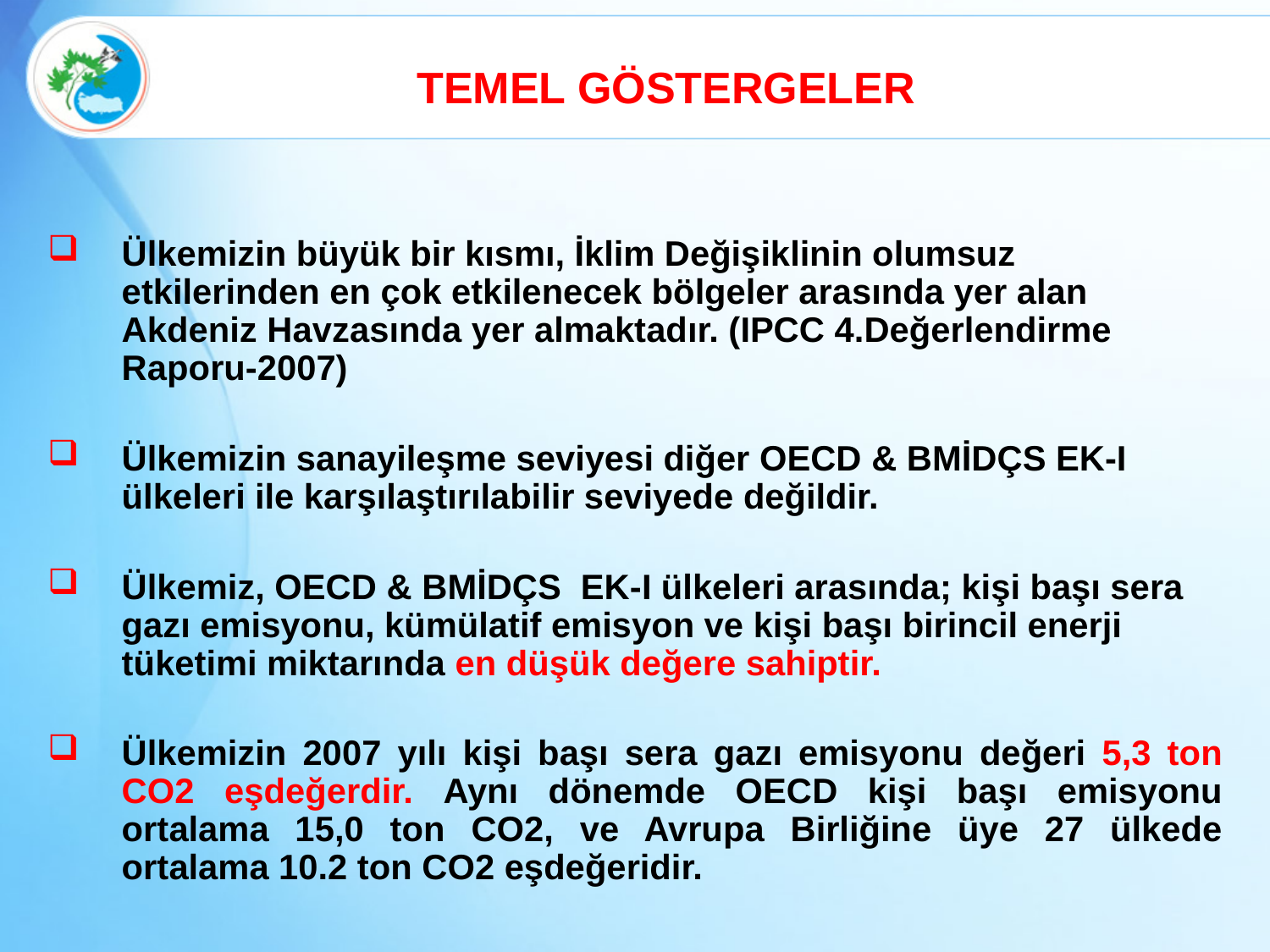

# TEMEL GÖSTERGELER

Ülkemizin büyük bir kısmı, İklim Değişiklinin olumsuz etkilerinden en çok etkilenecek bölgeler arasında yer alan Akdeniz Havzasında yer almaktadır. (IPCC 4.Değerlendirme Raporu-2007)

Ülkemizin sanayileşme seviyesi diğer OECD & BMİDÇS EK-I ülkeleri ile karşılaştırılabilir seviyede değildir.

Ülkemiz, OECD & BMİDÇS  EK-I ülkeleri arasında; kişi başı sera gazı emisyonu, kümülatif emisyon ve kişi başı birincil enerji tüketimi miktarında en düşük değere sahiptir.

Ülkemizin 2007 yılı kişi başı sera gazı emisyonu değeri 5,3 ton CO2 eşdeğerdir. Aynı dönemde OECD kişi başı emisyonu ortalama 15,0 ton CO2, ve Avrupa Birliğine üye 27 ülkede ortalama 10.2 ton CO2 eşdeğeridir.